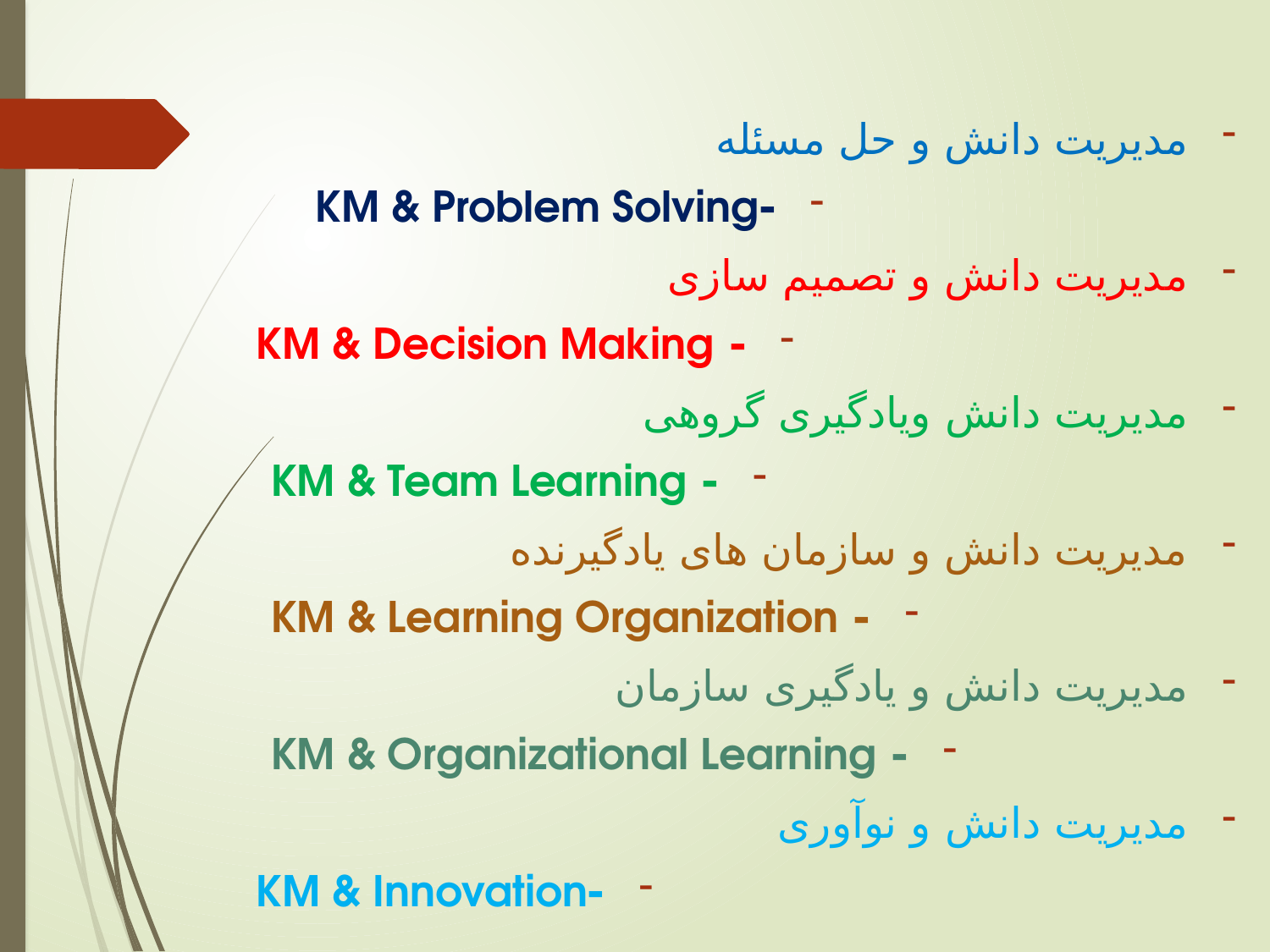

مدیریت دانش و حل مسئله
-KM & Problem Solving
مدیریت دانش و تصمیم سازی
- KM & Decision Making
مدیریت دانش ویادگیری گروهی
- KM & Team Learning
مدیریت دانش و سازمان های یادگیرنده
- KM & Learning Organization
مدیریت دانش و یادگیری سازمان
- KM & Organizational Learning
مدیریت دانش و نوآوری
-KM & Innovation